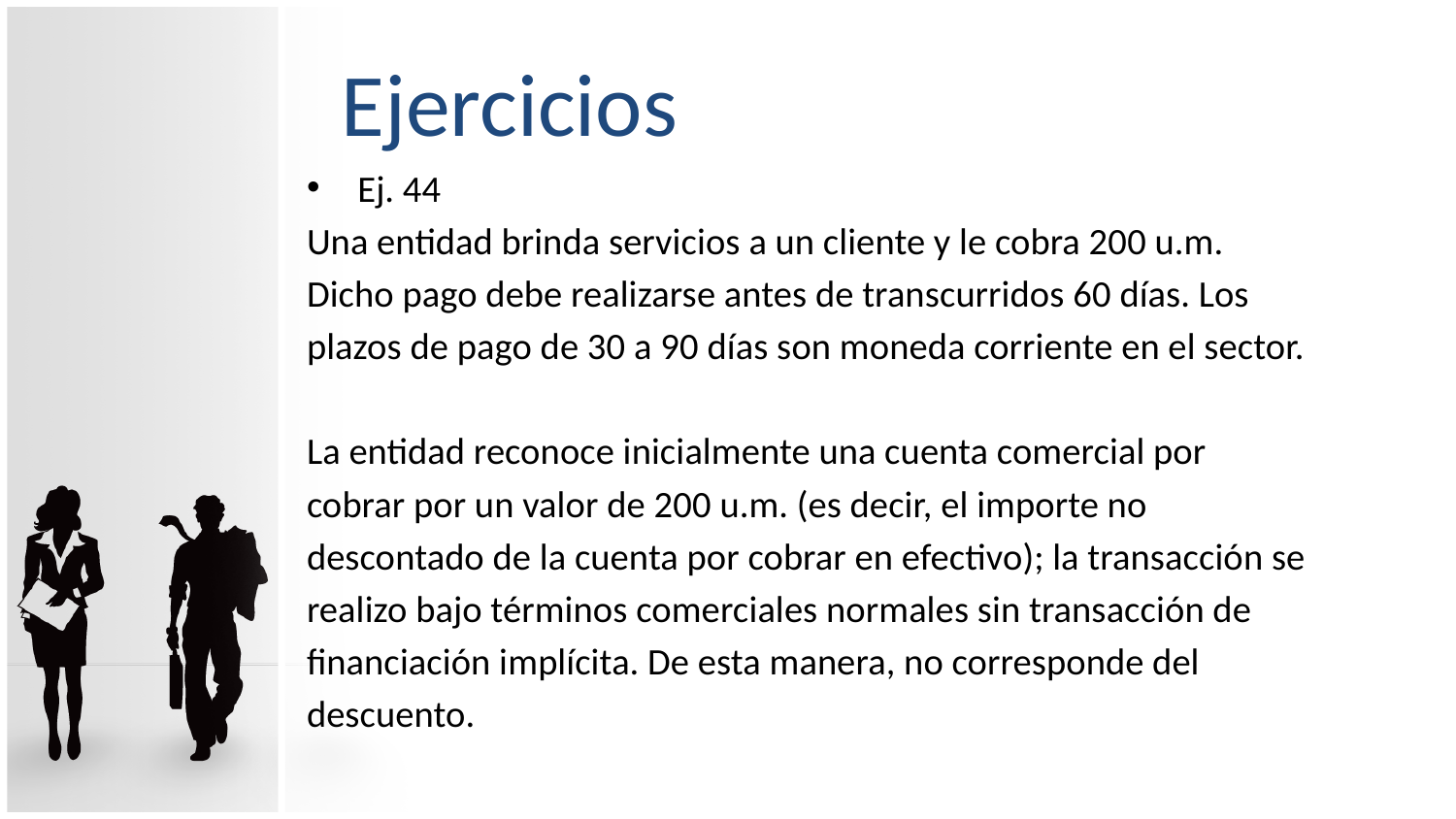

# Ejercicios
Ej. 44
Una entidad brinda servicios a un cliente y le cobra 200 u.m.
Dicho pago debe realizarse antes de transcurridos 60 días. Los
plazos de pago de 30 a 90 días son moneda corriente en el sector.

La entidad reconoce inicialmente una cuenta comercial por
cobrar por un valor de 200 u.m. (es decir, el importe no
descontado de la cuenta por cobrar en efectivo); la transacción se
realizo bajo términos comerciales normales sin transacción de
financiación implícita. De esta manera, no corresponde del
descuento.